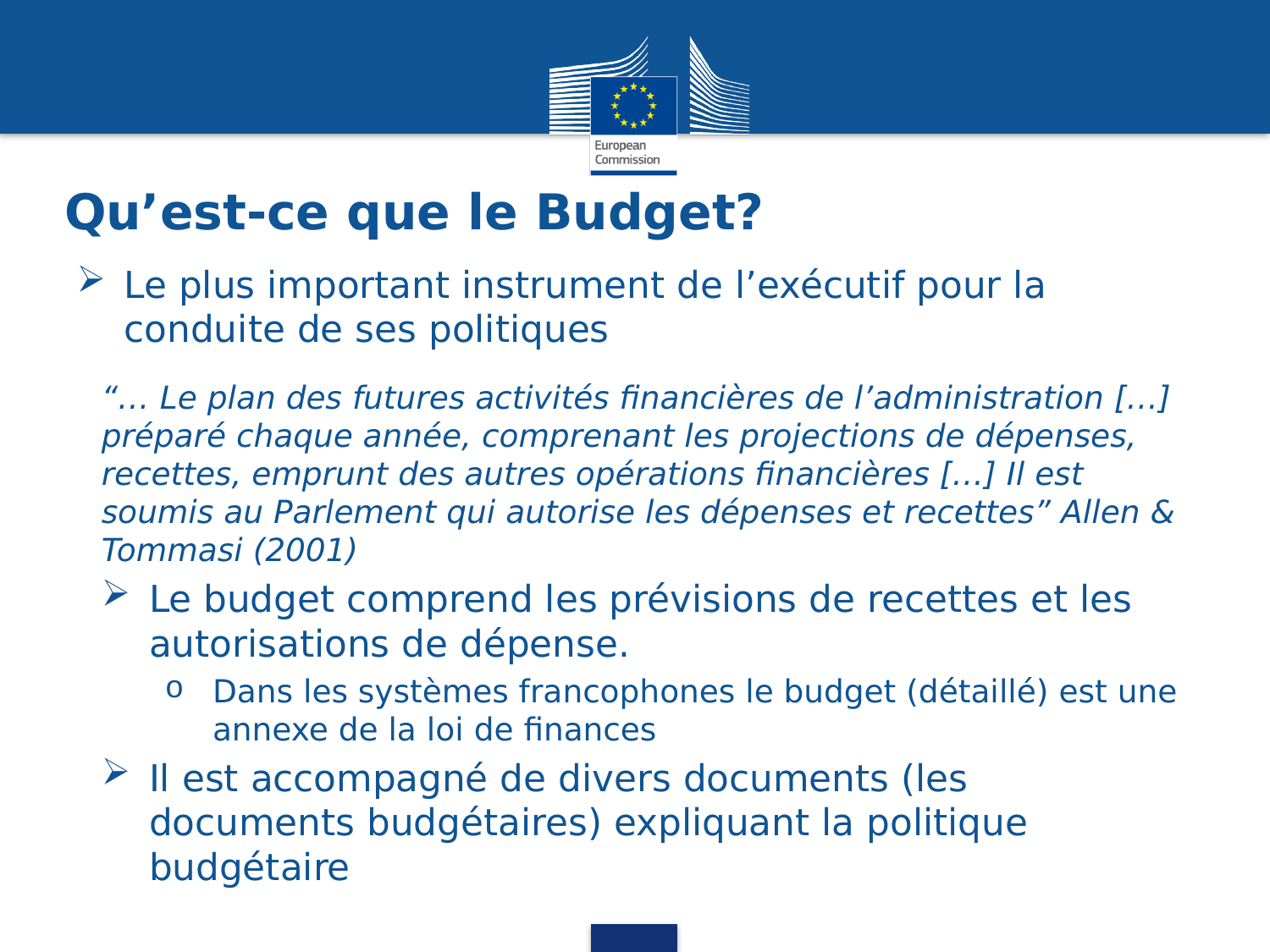

# Qu’est-ce que le Budget?
Le plus important instrument de l’exécutif pour la conduite de ses politiques
“… Le plan des futures activités financières de l’administration […] préparé chaque année, comprenant les projections de dépenses, recettes, emprunt des autres opérations financières […] Il est soumis au Parlement qui autorise les dépenses et recettes” Allen & Tommasi (2001)
Le budget comprend les prévisions de recettes et les autorisations de dépense.
Dans les systèmes francophones le budget (détaillé) est une annexe de la loi de finances
Il est accompagné de divers documents (les documents budgétaires) expliquant la politique budgétaire